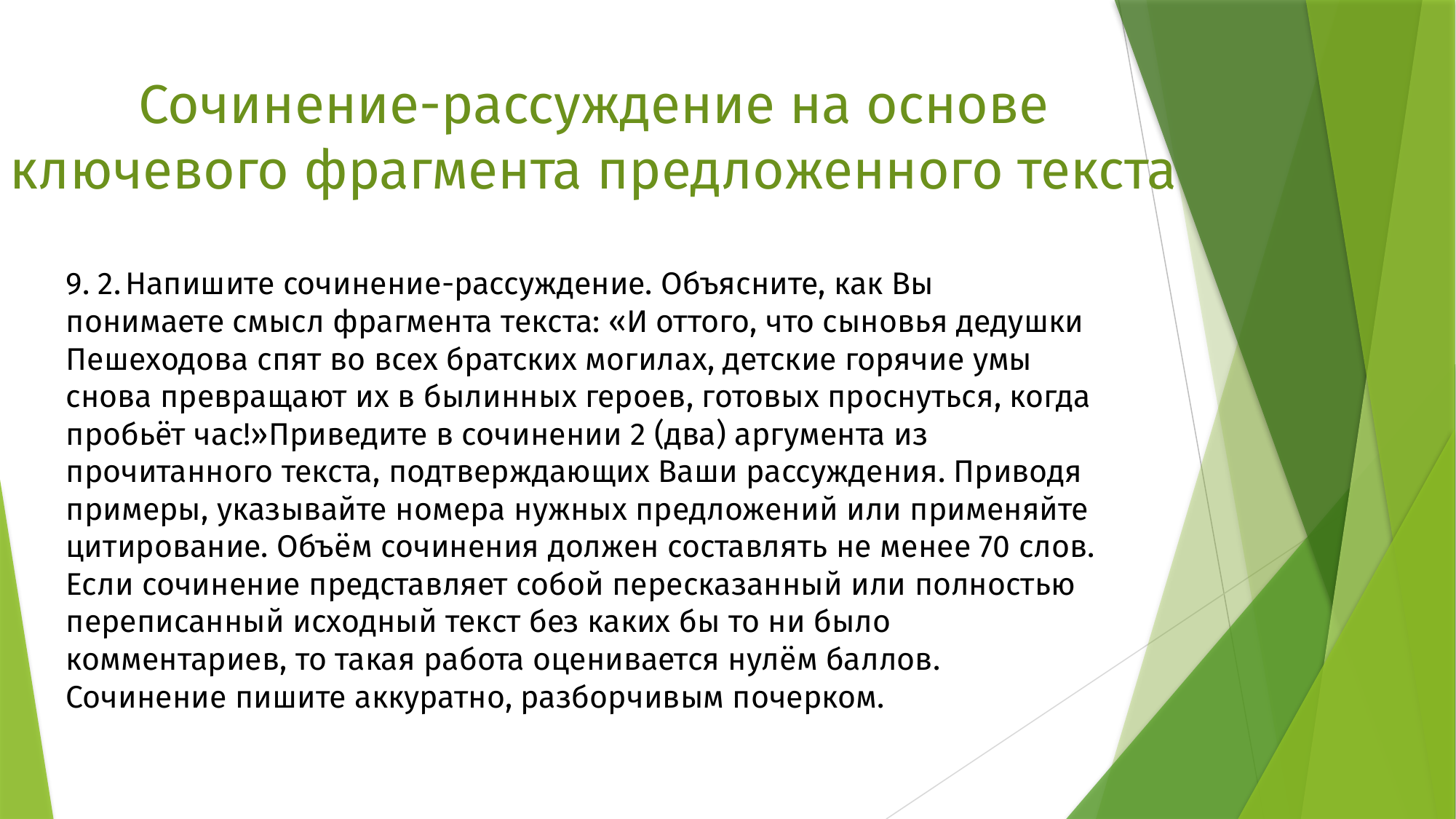

Сочинение-рассуждение на основе ключевого фрагмента предложенного текста
9. 2. Напишите сочинение-рассуждение. Объясните, как Вы понимаете смысл фрагмента текста: «И оттого, что сыновья дедушки Пешеходова спят во всех братских могилах, детские горячие умы снова превращают их в былинных героев, готовых проснуться, когда пробьёт час!»Приведите в сочинении 2 (два) аргумента из прочитанного текста, подтверждающих Ваши рассуждения. Приводя примеры, указывайте номера нужных предложений или применяйте цитирование. Объём сочинения должен составлять не менее 70 слов. Если сочинение представляет собой пересказанный или полностью переписанный исходный текст без каких бы то ни было комментариев, то такая работа оценивается нулём баллов. Сочинение пишите аккуратно, разборчивым почерком.